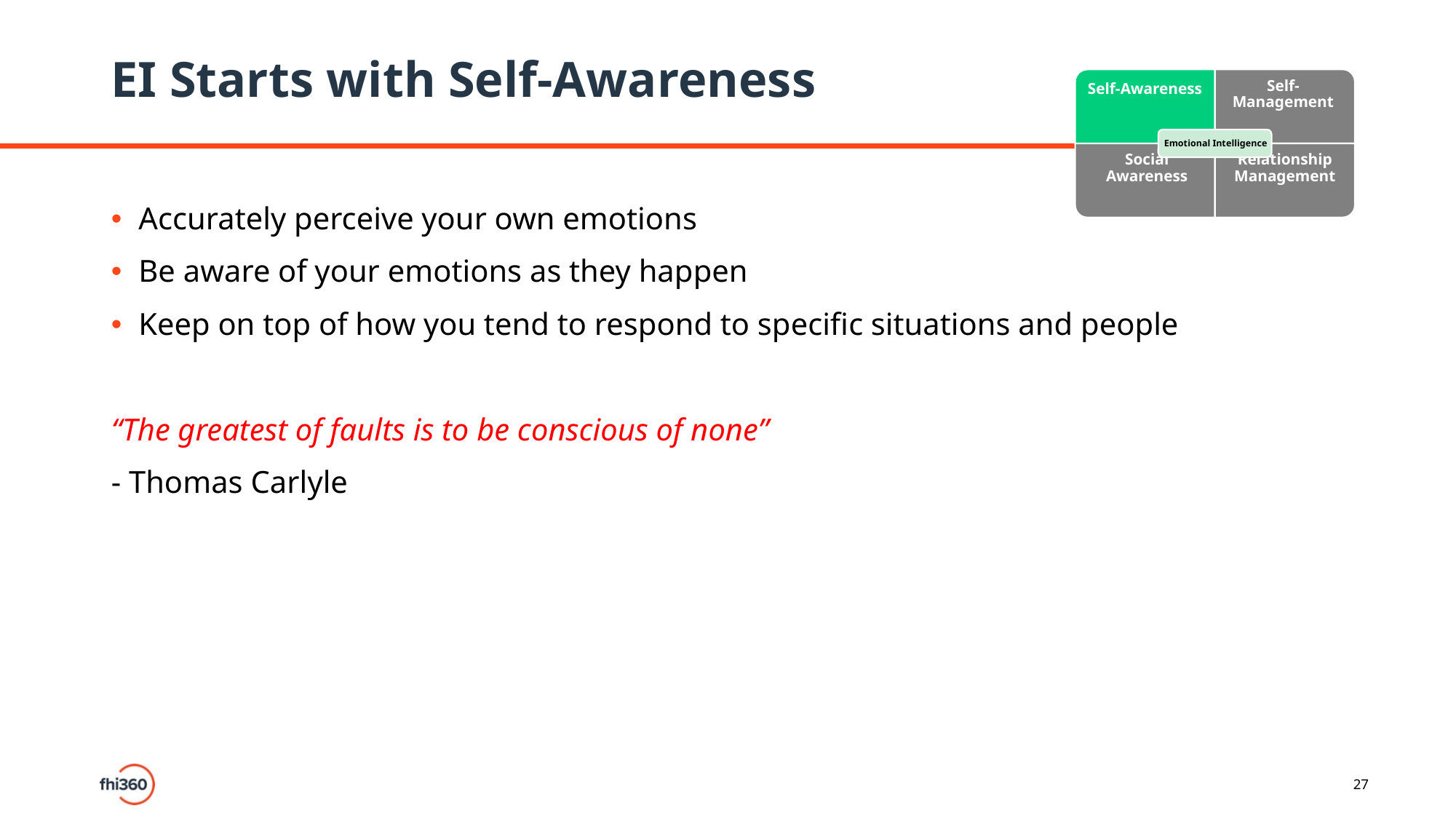

# EI Starts with Self-Awareness
Self-Awareness
Self-Management
Social Awareness
Relationship Management
Emotional Intelligence
Accurately perceive your own emotions
Be aware of your emotions as they happen
Keep on top of how you tend to respond to specific situations and people

“The greatest of faults is to be conscious of none”
- Thomas Carlyle